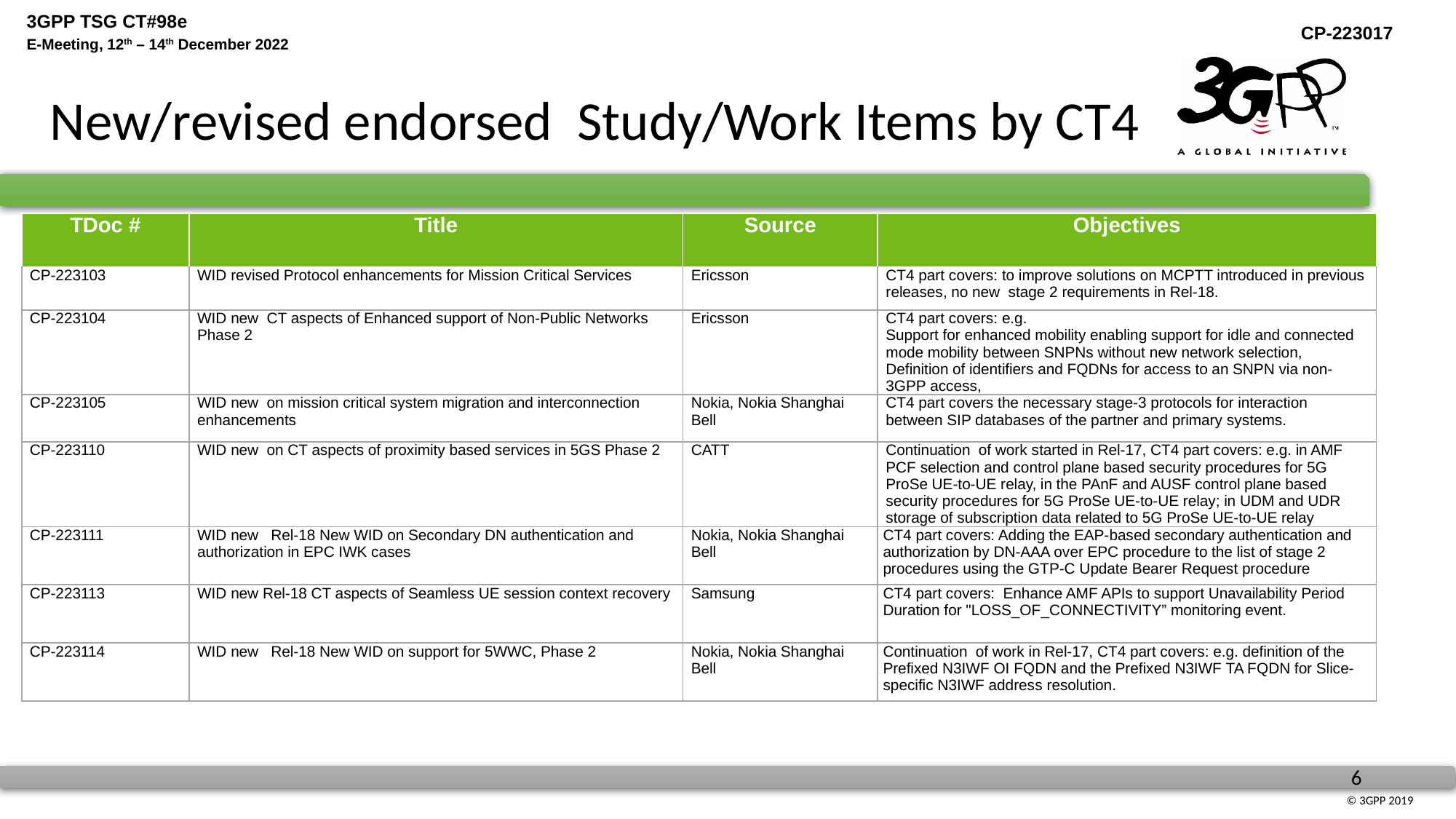

# New/revised endorsed  Study/Work Items by CT4
| TDoc # | Title | Source | Objectives |
| --- | --- | --- | --- |
| CP-223103 | WID revised Protocol enhancements for Mission Critical Services | Ericsson | CT4 part covers: to improve solutions on MCPTT introduced in previous releases, no new stage 2 requirements in Rel-18. |
| CP-223104 | WID new CT aspects of Enhanced support of Non-Public Networks Phase 2 | Ericsson | CT4 part covers: e.g. Support for enhanced mobility enabling support for idle and connected mode mobility between SNPNs without new network selection, Definition of identifiers and FQDNs for access to an SNPN via non-3GPP access, |
| CP-223105 | WID new on mission critical system migration and interconnection enhancements | Nokia, Nokia Shanghai Bell | CT4 part covers the necessary stage-3 protocols for interaction between SIP databases of the partner and primary systems. |
| CP-223110 | WID new on CT aspects of proximity based services in 5GS Phase 2 | CATT | Continuation of work started in Rel-17, CT4 part covers: e.g. in AMF PCF selection and control plane based security procedures for 5G ProSe UE-to-UE relay, in the PAnF and AUSF control plane based security procedures for 5G ProSe UE-to-UE relay; in UDM and UDR storage of subscription data related to 5G ProSe UE-to-UE relay |
| CP-223111 | WID new Rel-18 New WID on Secondary DN authentication and authorization in EPC IWK cases | Nokia, Nokia Shanghai Bell | CT4 part covers: Adding the EAP-based secondary authentication and authorization by DN-AAA over EPC procedure to the list of stage 2 procedures using the GTP-C Update Bearer Request procedure |
| CP-223113 | WID new Rel-18 CT aspects of Seamless UE session context recovery | Samsung | CT4 part covers: Enhance AMF APIs to support Unavailability Period Duration for "LOSS\_OF\_CONNECTIVITY” monitoring event. |
| CP-223114 | WID new Rel-18 New WID on support for 5WWC, Phase 2 | Nokia, Nokia Shanghai Bell | Continuation of work in Rel-17, CT4 part covers: e.g. definition of the Prefixed N3IWF OI FQDN and the Prefixed N3IWF TA FQDN for Slice-specific N3IWF address resolution. |